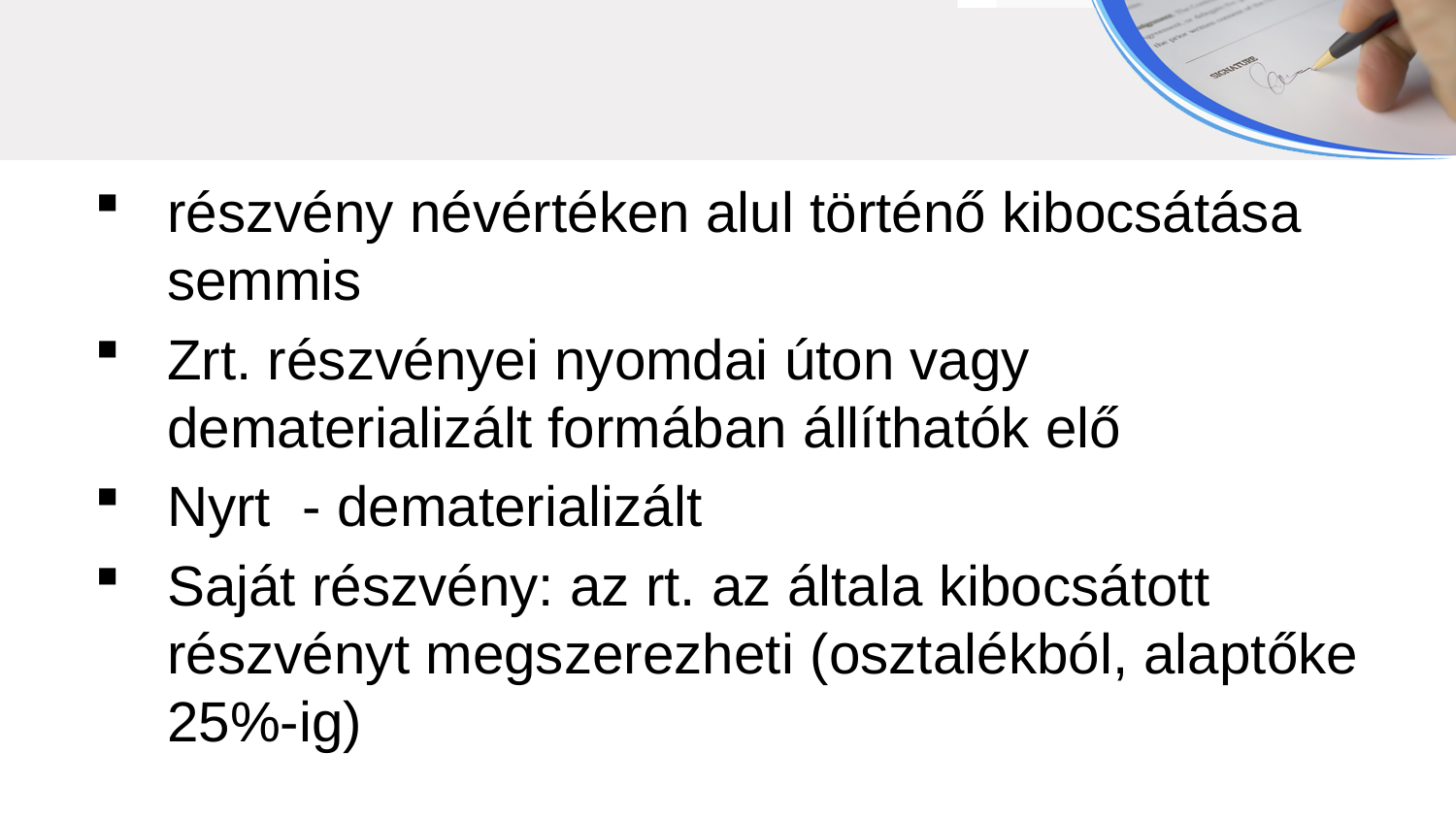

részvény névértéken alul történő kibocsátása semmis
Zrt. részvényei nyomdai úton vagy dematerializált formában állíthatók elő
Nyrt  - dematerializált
Saját részvény: az rt. az általa kibocsátott részvényt megszerezheti (osztalékból, alaptőke 25%-ig)